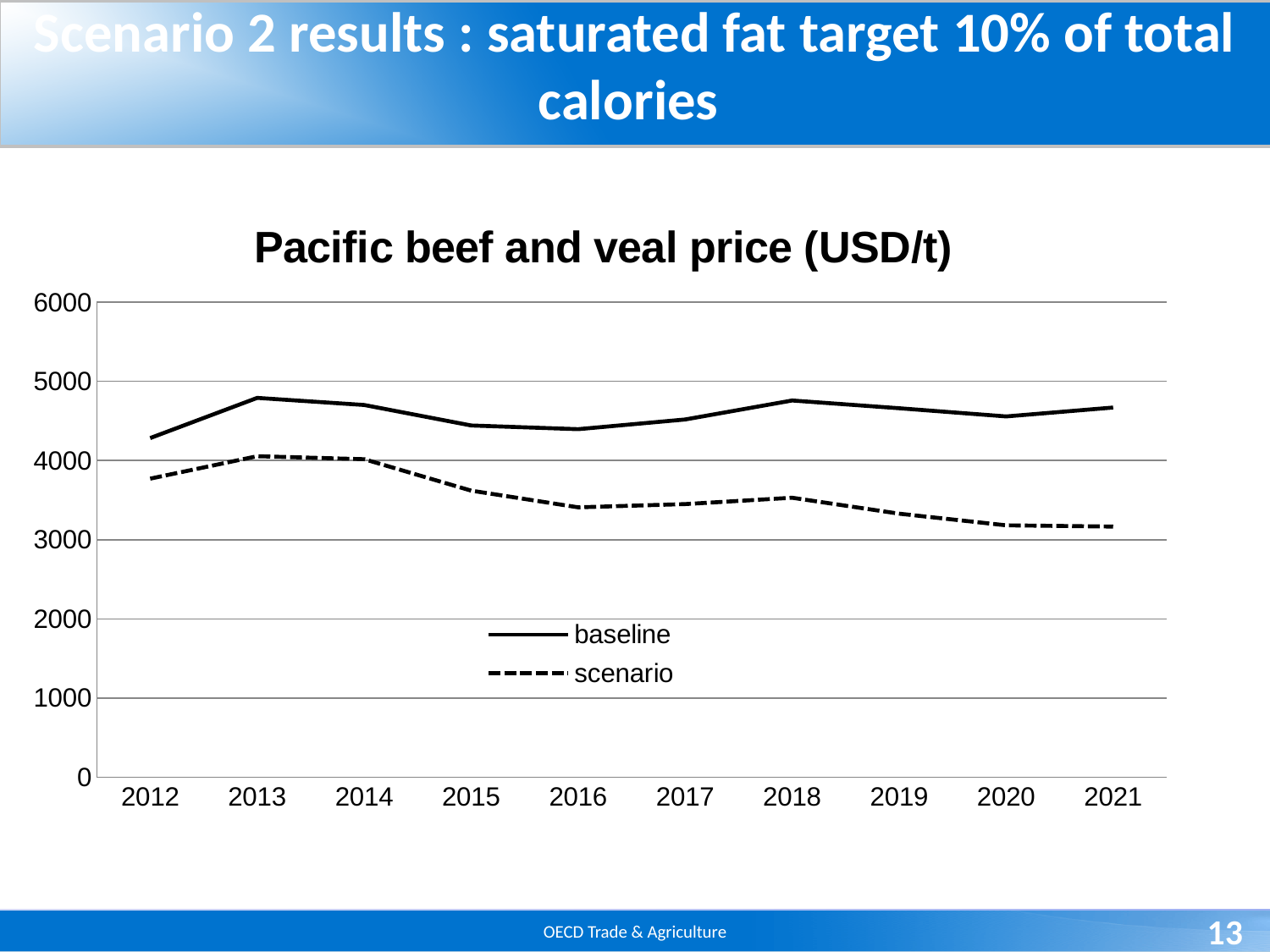

# Scenario 2 results : saturated fat target 10% of total calories

### Chart: Pacific beef and veal price (USD/t)

| Category | baseline | scenario |
|---|---|---|
| 2012 | 4284.23561820684 | 3771.92907809435 |
| 2013 | 4791.694213709239 | 4055.30616968241 |
| 2014 | 4702.18684416311 | 4017.25544064121 |
| 2015 | 4443.332202229653 | 3620.03481559634 |
| 2016 | 4396.6101566650705 | 3409.0468213973554 |
| 2017 | 4519.156121976243 | 3450.26530527589 |
| 2018 | 4758.629263968233 | 3530.2433170850622 |
| 2019 | 4661.061562711369 | 3328.379630624542 |
| 2020 | 4557.4038661220775 | 3181.2511396364366 |
| 2021 | 4669.543541495899 | 3165.55497402425 |